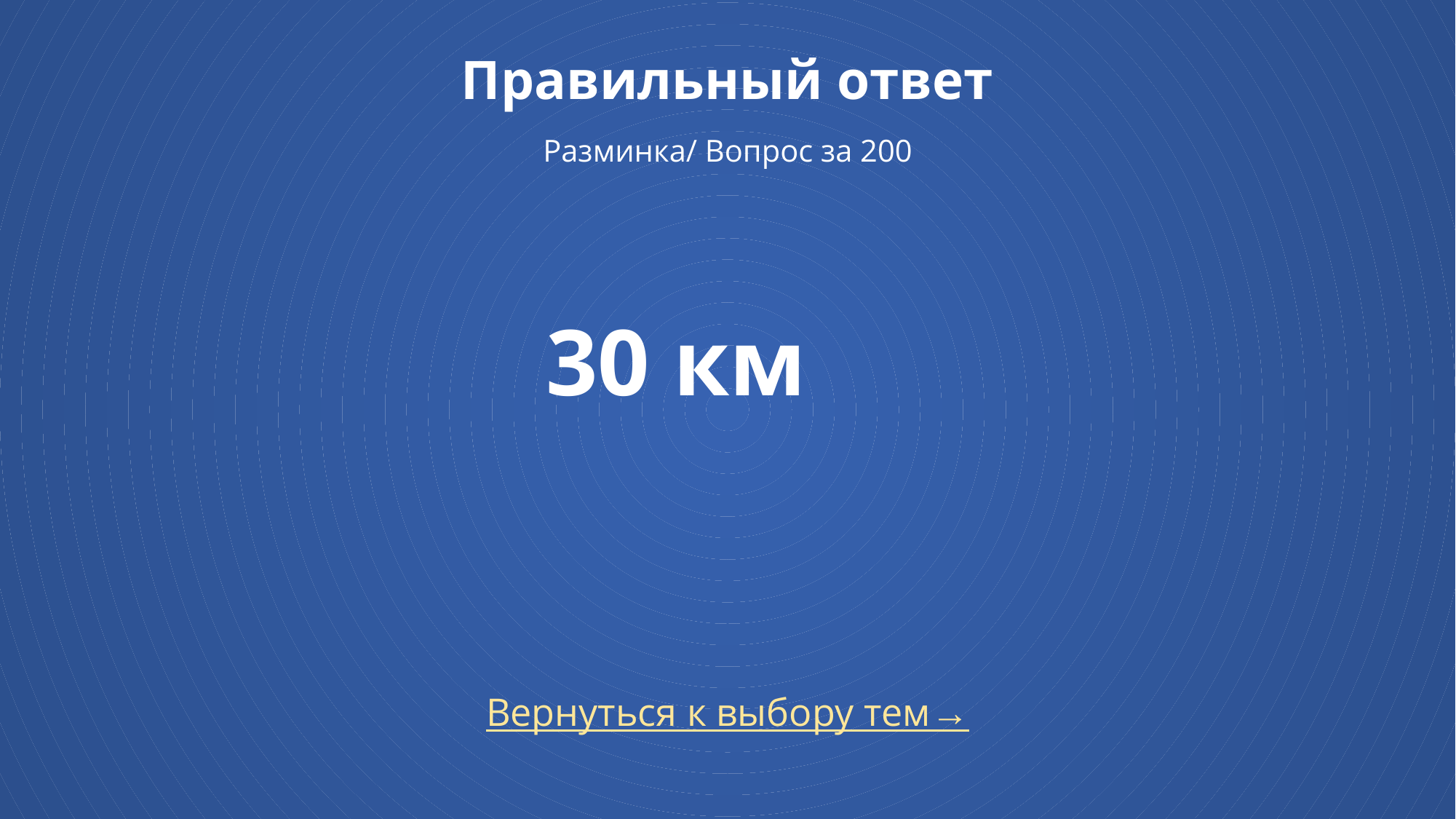

# Правильный ответ Разминка/ Вопрос за 200
30 км
Вернуться к выбору тем→